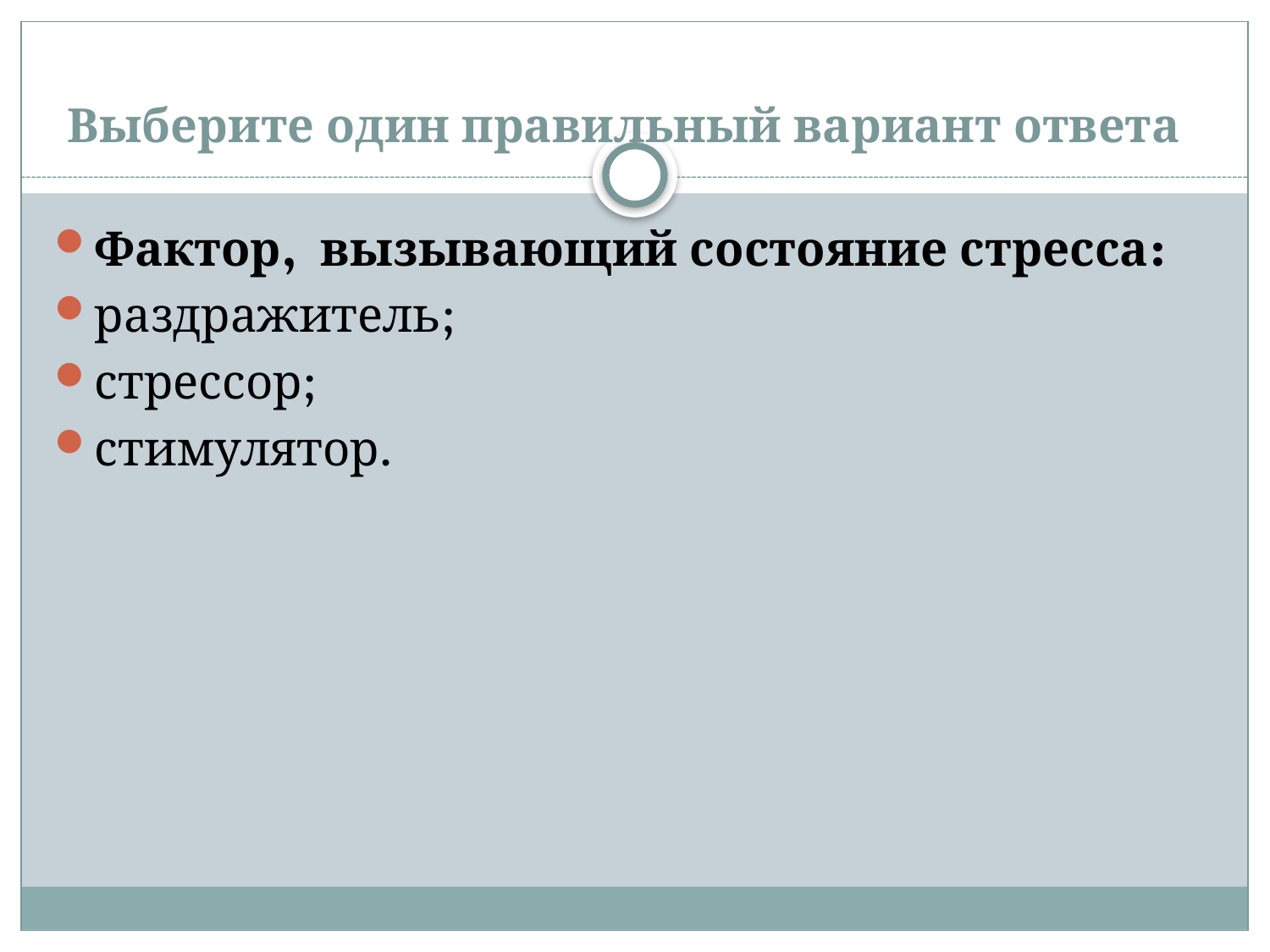

# Выберите один правильный вариант ответа
Фактор,  вызывающий состояние стресса:
раздражитель;
стрессор;
стимулятор.